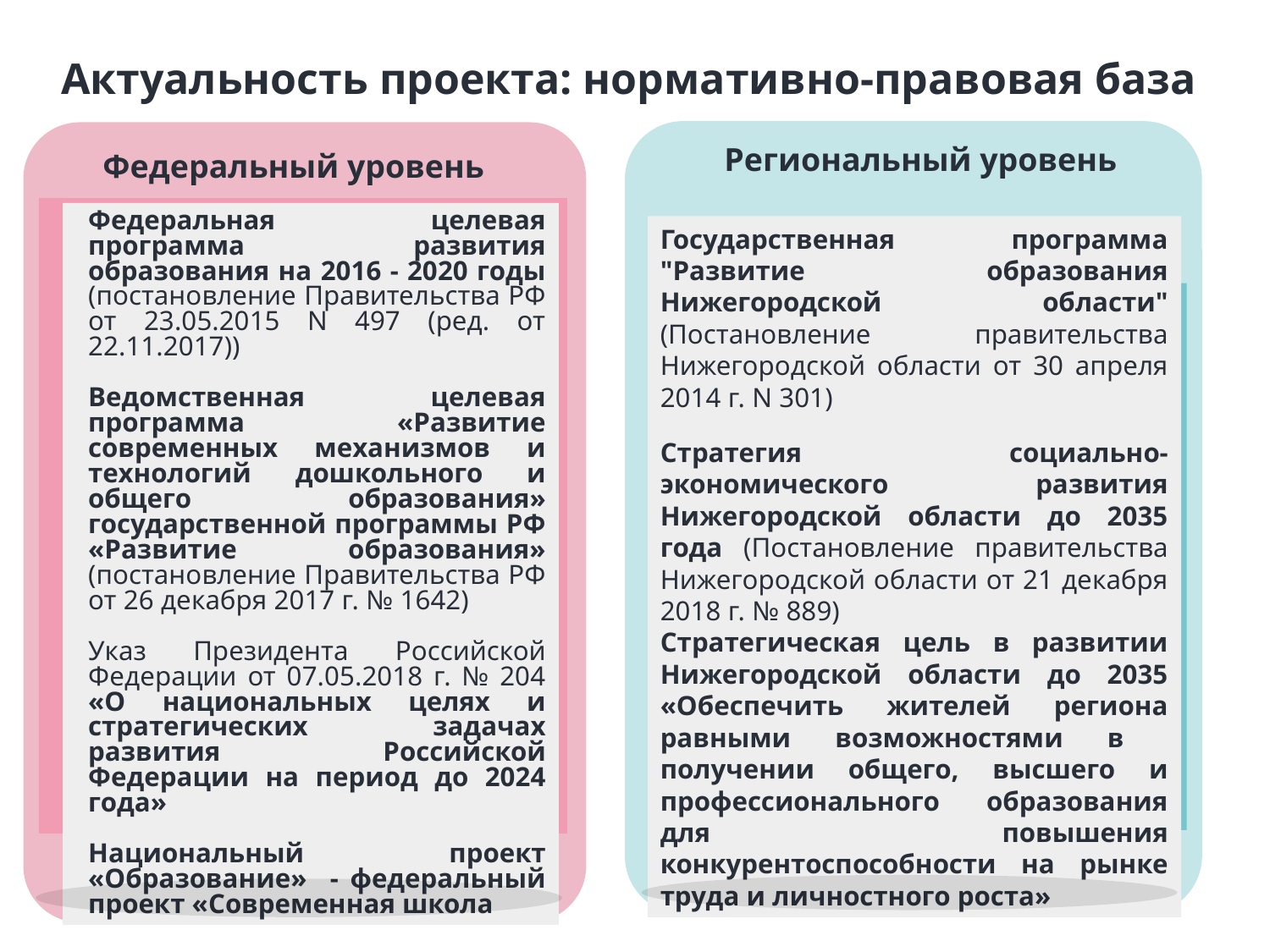

Актуальность проекта: нормативно-правовая база

Региональный уровень
Федеральный уровень

Федеральная целевая программа развития образования на 2016 - 2020 годы (постановление Правительства РФ от 23.05.2015 N 497 (ред. от 22.11.2017))

Ведомственная целевая программа «Развитие современных механизмов и технологий дошкольного и общего образования» государственной программы РФ «Развитие образования» (постановление Правительства РФ от 26 декабря 2017 г. № 1642)

Указ Президента Российской Федерации от 07.05.2018 г. № 204 «О национальных целях и стратегических задачах развития Российской Федерации на период до 2024 года»

Национальный проект «Образование»  - федеральный проект «Современная школа
Государственная программа "Развитие образования Нижегородской области" (Постановление правительства Нижегородской области от 30 апреля 2014 г. N 301)

Стратегия социально-экономического развития Нижегородской области до 2035 года (Постановление правительства Нижегородской области от 21 декабря 2018 г. № 889)
Стратегическая цель в развитии Нижегородской области до 2035 «Обеспечить жителей региона равными возможностями в  получении общего, высшего и профессионального образования для повышения конкурентоспособности на рынке труда и личностного роста»

SERVICES